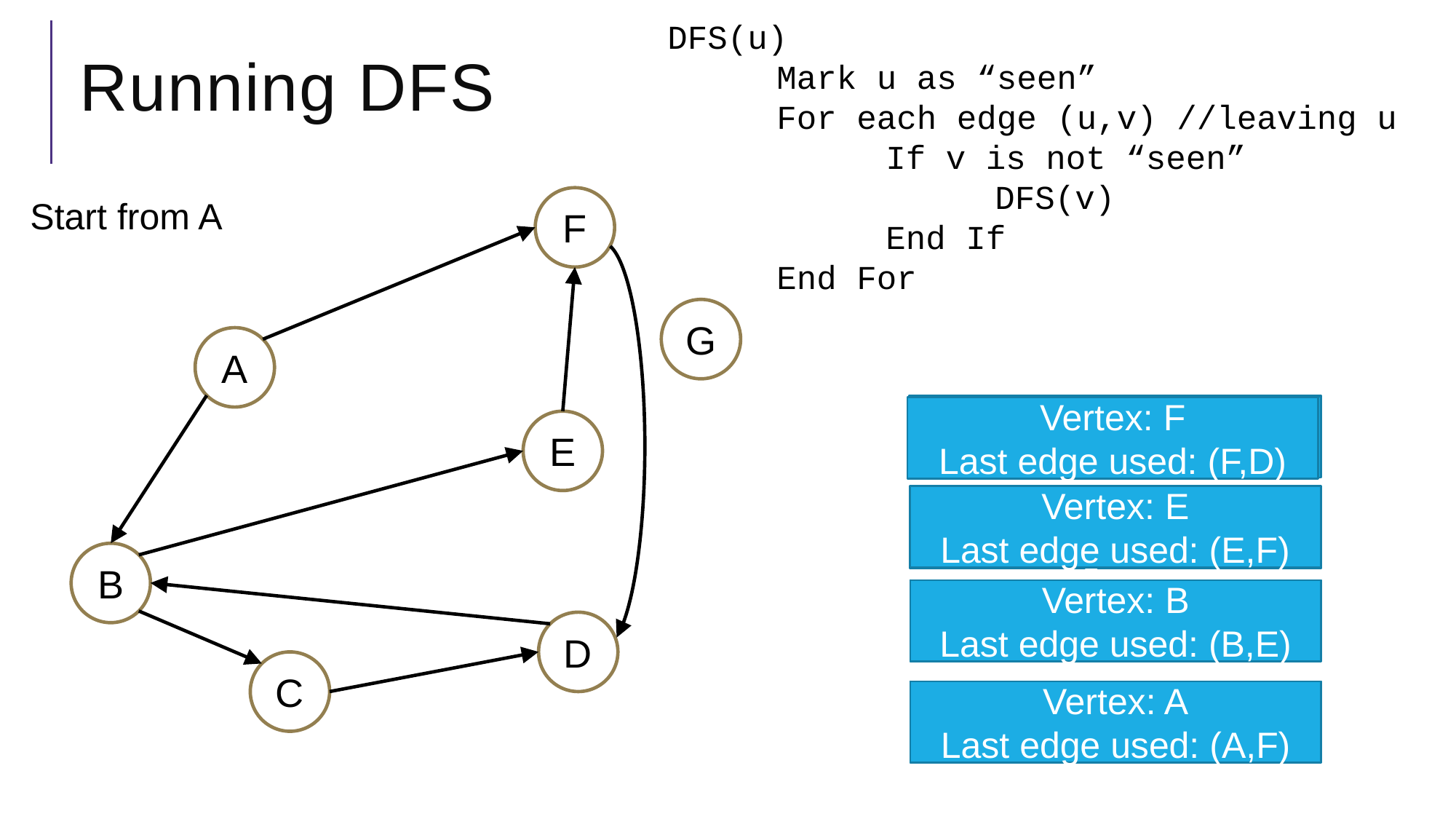

DFS(u)
	Mark u as “seen”
	For each edge (u,v) //leaving u
		If v is not “seen”
			DFS(v)
		End If
	End For
# Running DFS
Start from A
F

G
A
Vertex: D
Last edge used: --
Vertex: D
Last edge used: (D,B)
Vertex: F
Last edge used: ---
Vertex: F
Last edge used: (F,D)
E
Vertex: E
Last edge used: (E,F)
Vertex: C
Last edge used: (C,D)
Vertex: E
Last edge used: ---
Vertex: C
Last edge used: --
B
Vertex: B
Last edge used: --
Vertex: B
Last edge used: (B,C)
Vertex: B
Last edge used: (B,E)
D
C
Vertex: A
Last edge used: (A,F)
Vertex: A
Last edge used: ---
Vertex: A
Last edge used: (A,B)